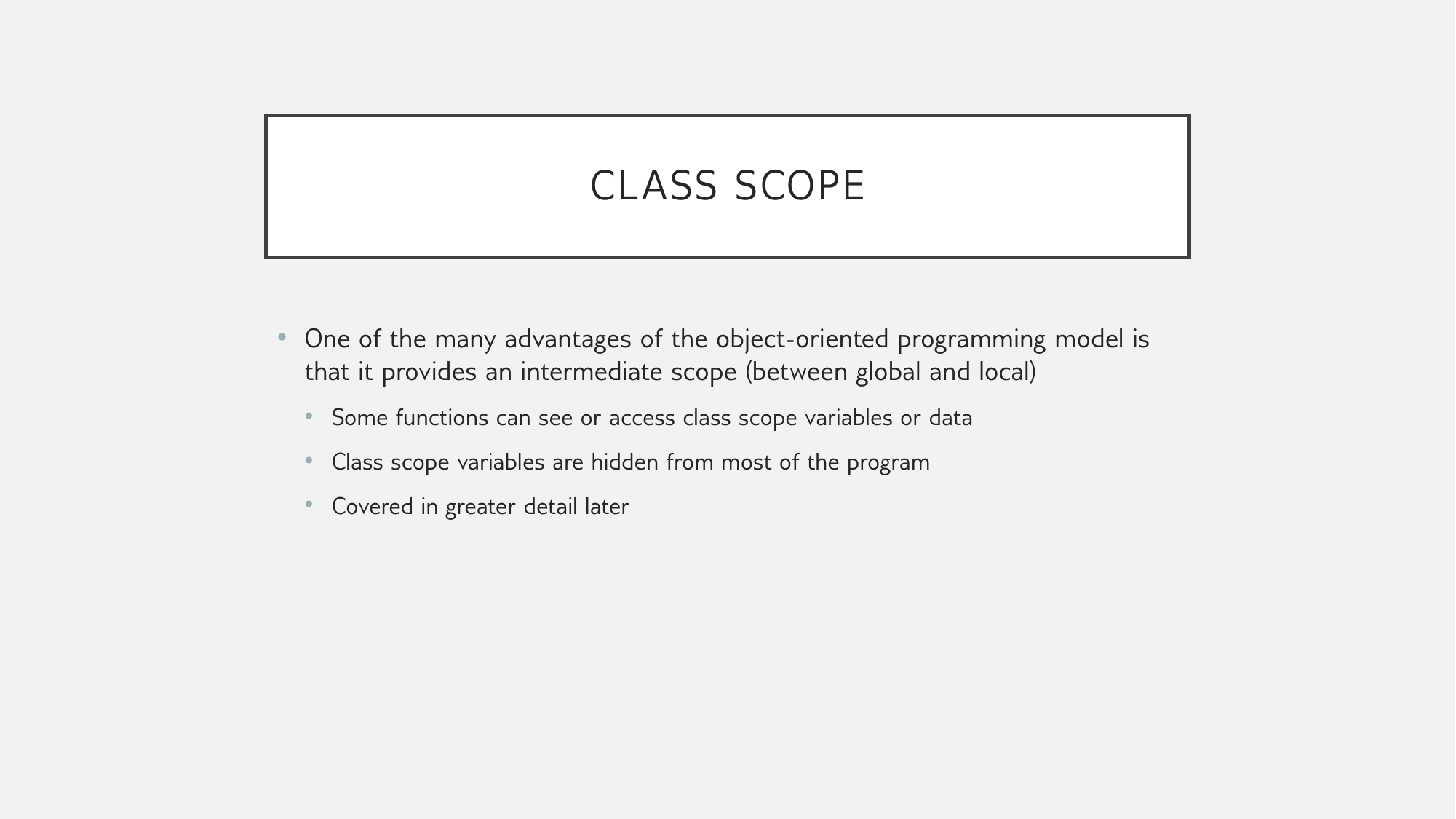

# Class Scope
One of the many advantages of the object-oriented programming model is that it provides an intermediate scope (between global and local)
Some functions can see or access class scope variables or data
Class scope variables are hidden from most of the program
Covered in greater detail later